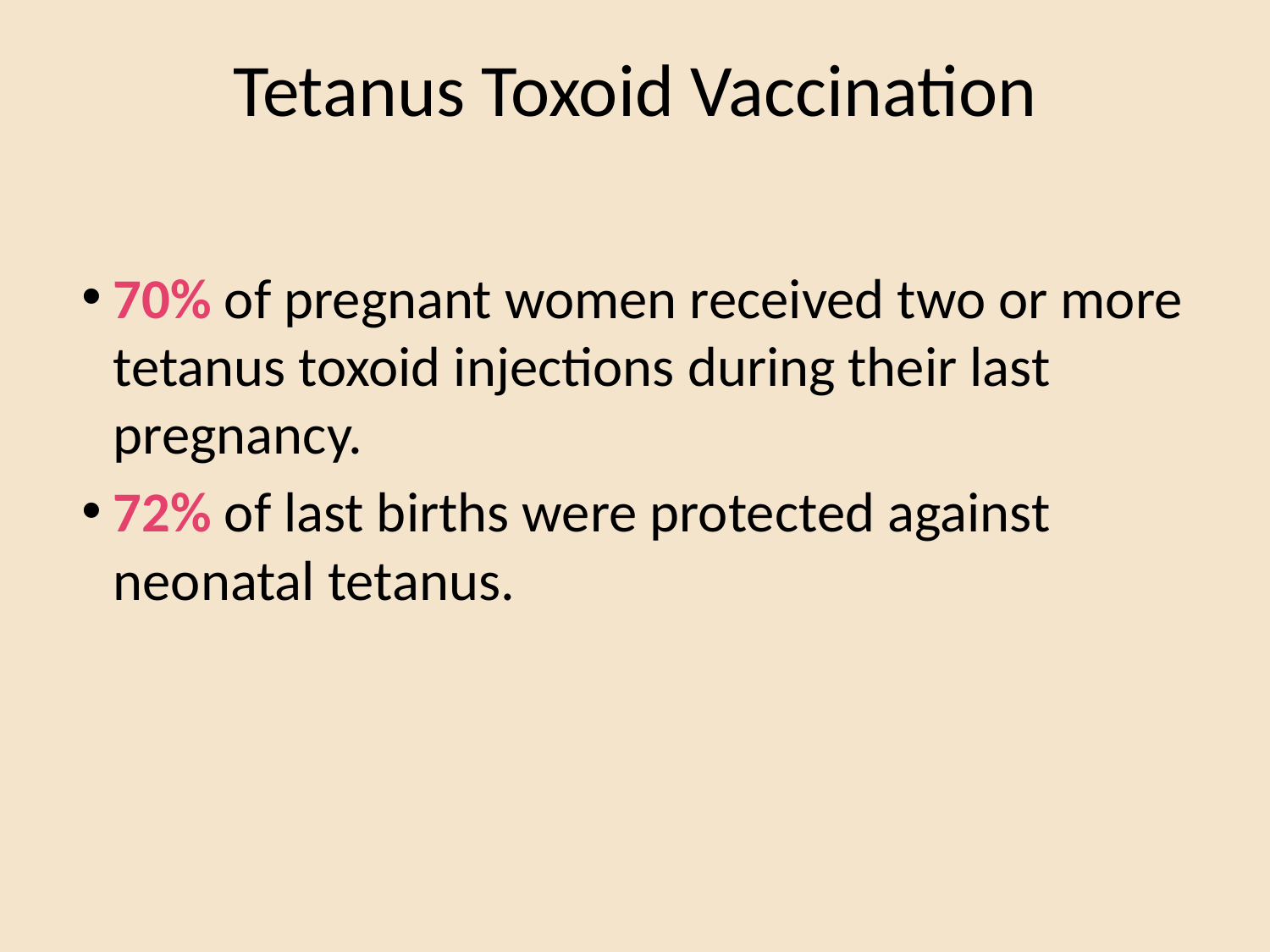

# Tetanus Toxoid Vaccination
70% of pregnant women received two or more tetanus toxoid injections during their last pregnancy.
72% of last births were protected against neonatal tetanus.